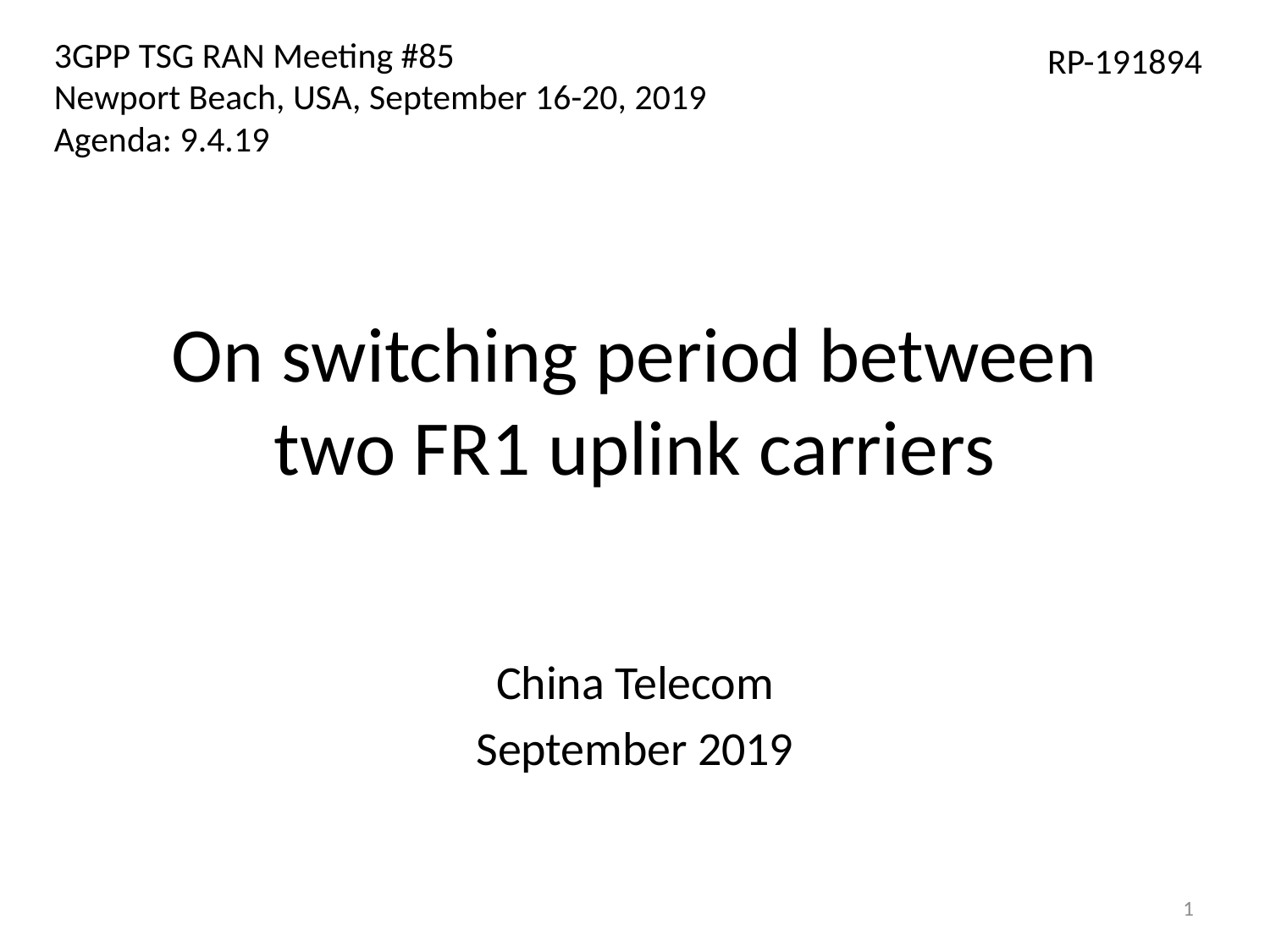

3GPP TSG RAN Meeting #85
Newport Beach, USA, September 16-20, 2019
Agenda: 9.4.19
RP-191894
# On switching period between two FR1 uplink carriers
China Telecom
September 2019
1